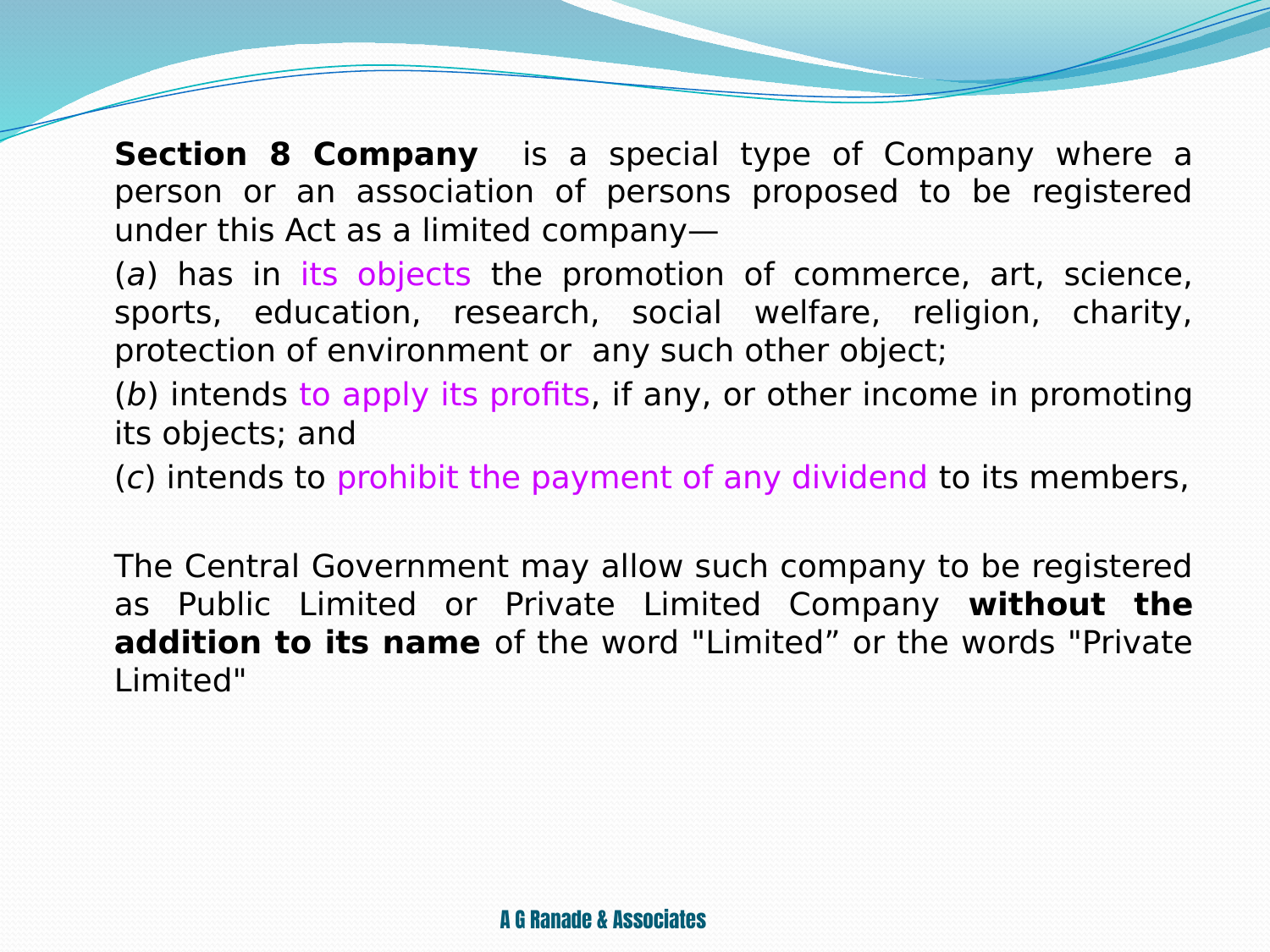

Section 8 Company  is a special type of Company where a person or an association of persons proposed to be registered under this Act as a limited company—
	(a) has in its objects the promotion of commerce, art, science, sports, education, research, social welfare, religion, charity, protection of environment or  any such other object;
	(b) intends to apply its profits, if any, or other income in promoting its objects; and
	(c) intends to prohibit the payment of any dividend to its members,

	The Central Government may allow such company to be registered as Public Limited or Private Limited Company without the addition to its name of the word "Limited” or the words "Private Limited"

A G Ranade & Associates